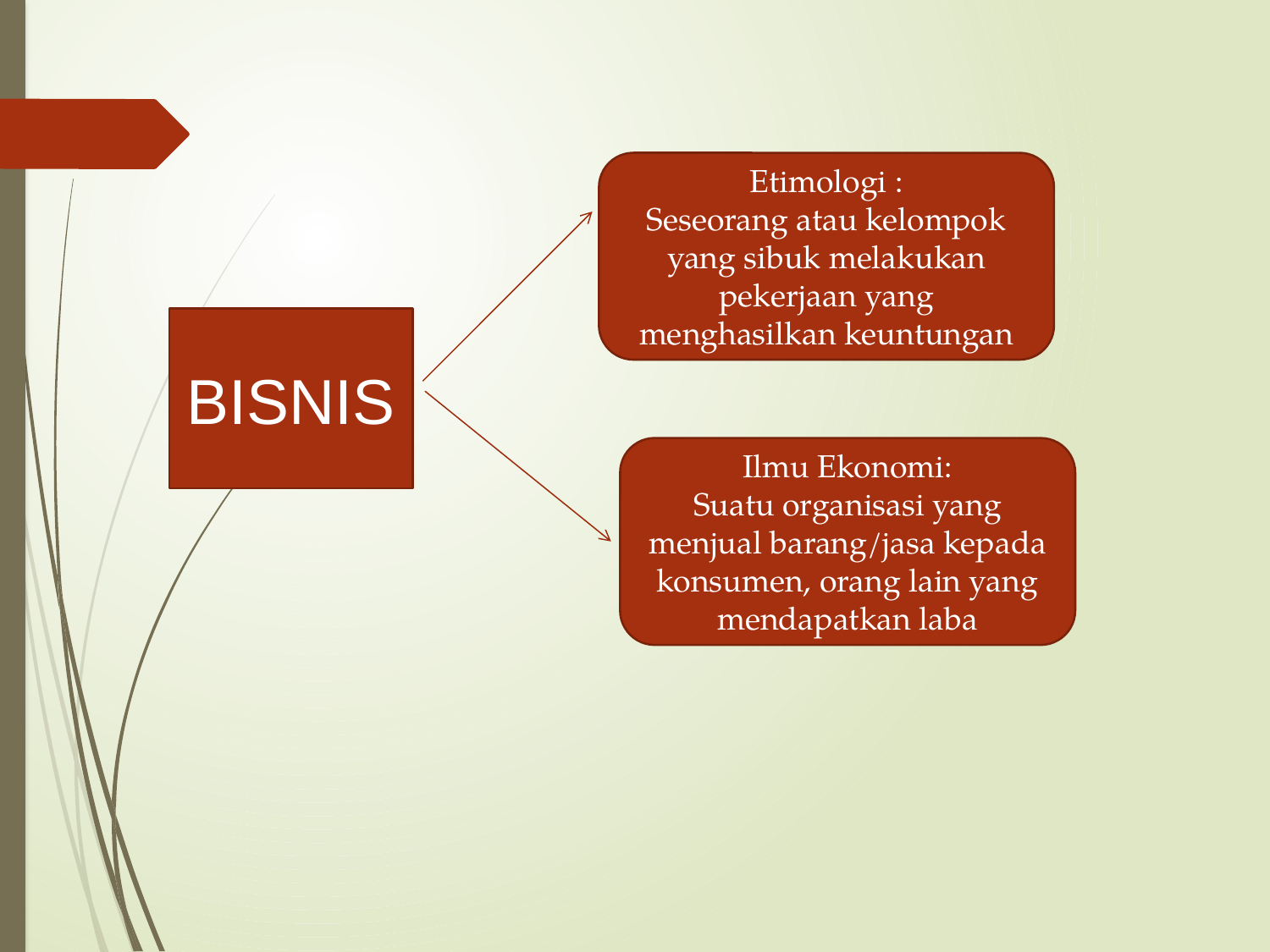

Etimologi :
Seseorang atau kelompok yang sibuk melakukan pekerjaan yang menghasilkan keuntungan
BISNIS
Ilmu Ekonomi:
Suatu organisasi yang menjual barang/jasa kepada konsumen, orang lain yang mendapatkan laba